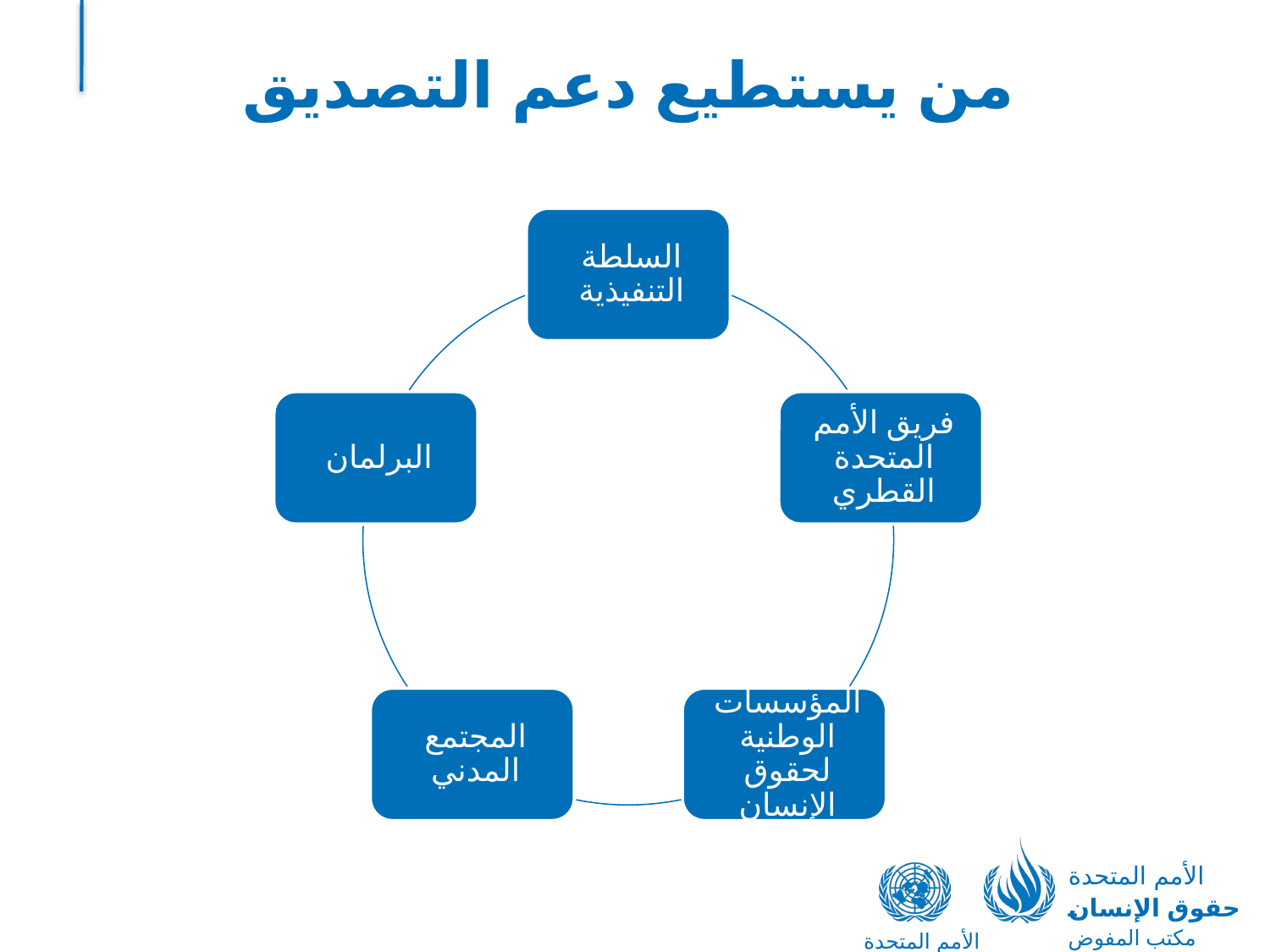

# من يستطيع دعم التصديق
السلطة التنفيذية
فريق الأمم المتحدة القطري
المؤسسات الوطنية لحقوق الإنسان
المجتمع المدني
البرلمان
الأمم المتحدة
حقوق الإنسان
مكتب المفوض السامي
الأمم المتحدة